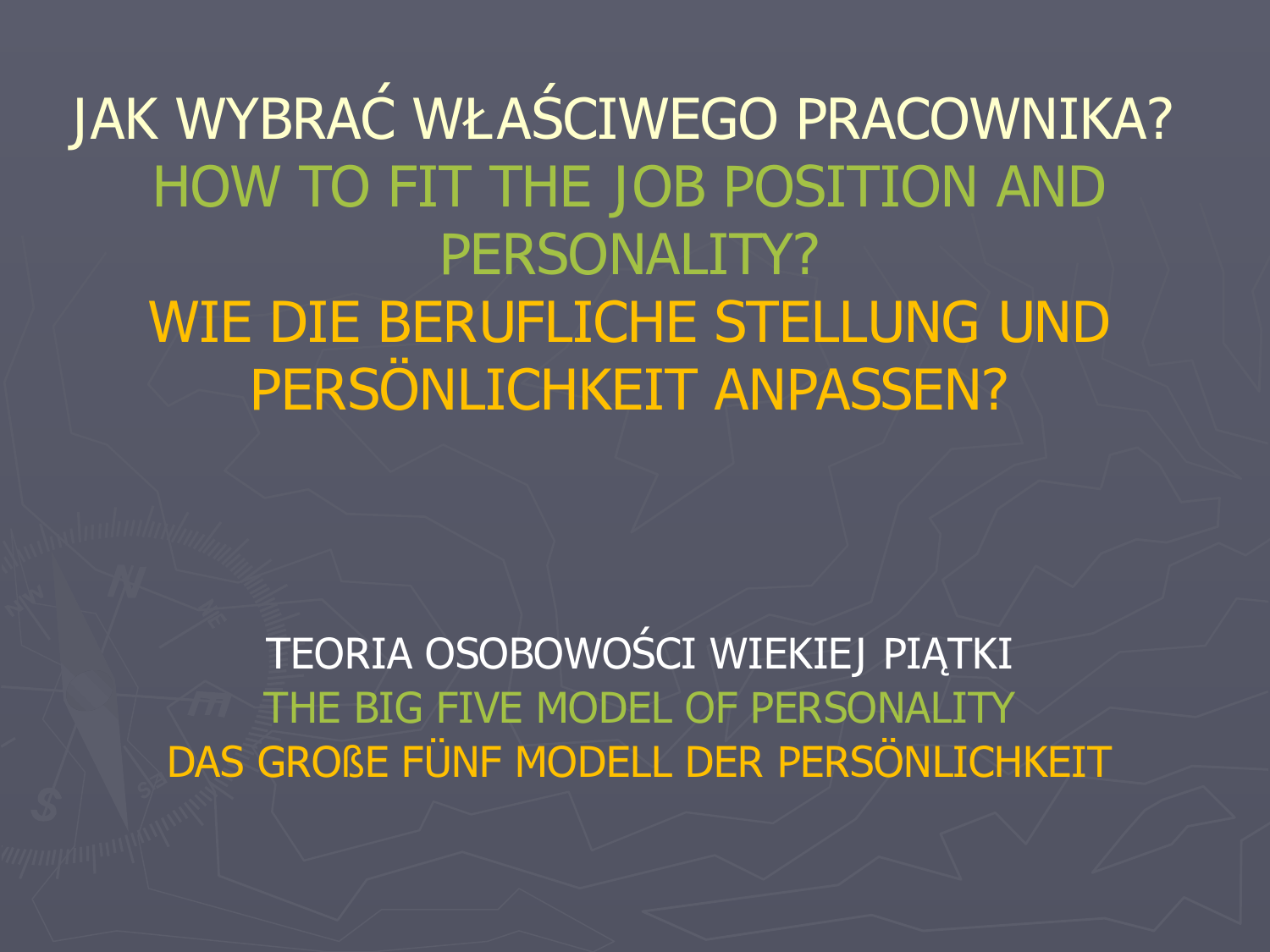

# JAK WYBRAĆ WŁAŚCIWEGO PRACOWNIKA? HOW TO FIT THE JOB POSITION AND PERSONALITY? Wie die berufliche Stellung und Persönlichkeit anpassen?
TEORIA OSOBOWOŚCI WIEKIEJ PIĄTKI
THE BIG FIVE MODEL OF PERSONALITY
DAS GROßE FÜNF MODELL DER PERSÖNLICHKEIT